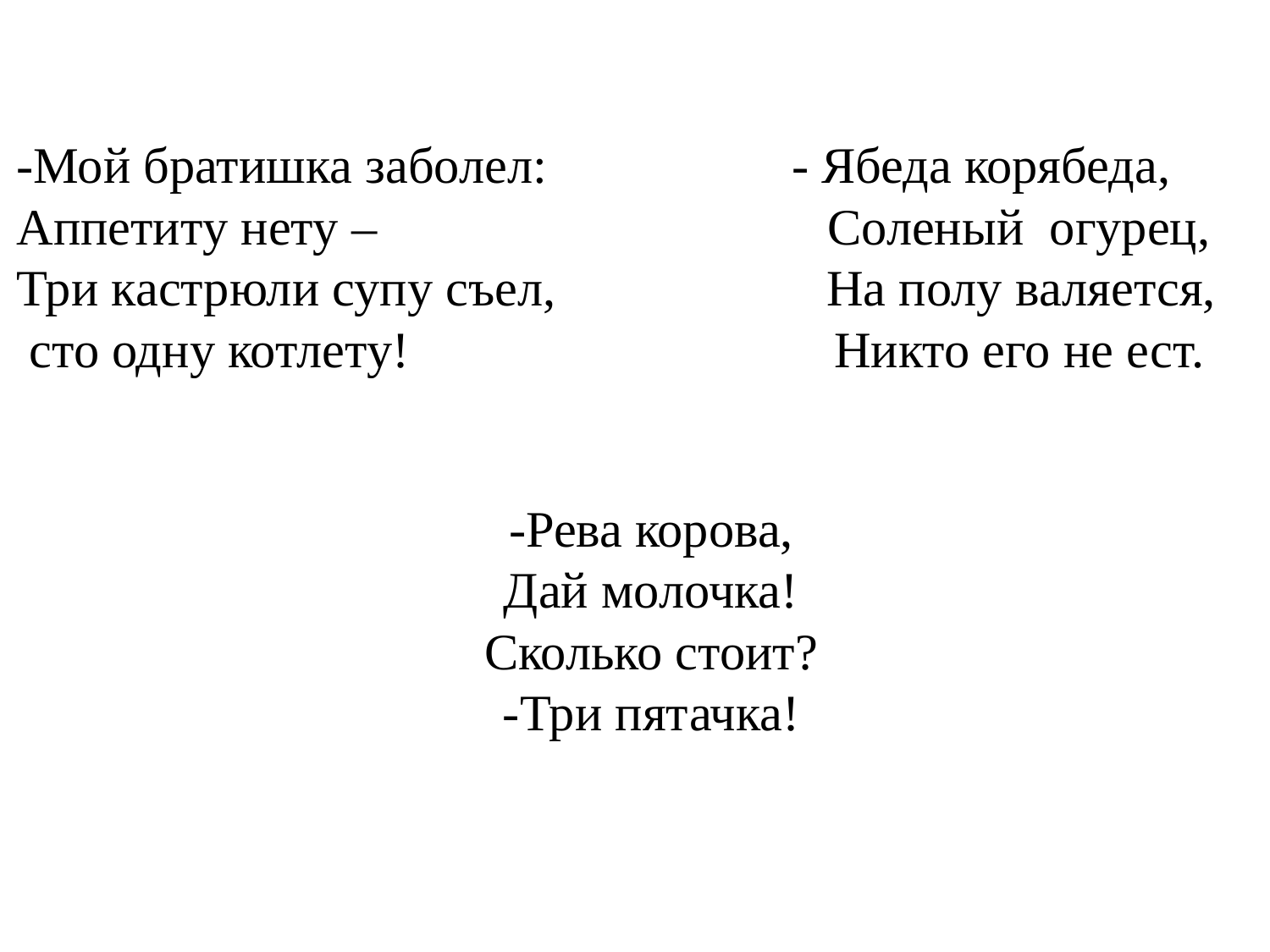

-Мой братишка заболел:                   - Ябеда корябеда,
Аппетиту нету –                                   Соленый  огурец,
Три кастрюли супу съел,                     На полу валяется,
 сто одну котлету!                                 Никто его не ест.

-Рева корова,
Дай молочка!
Сколько стоит?
-Три пятачка!